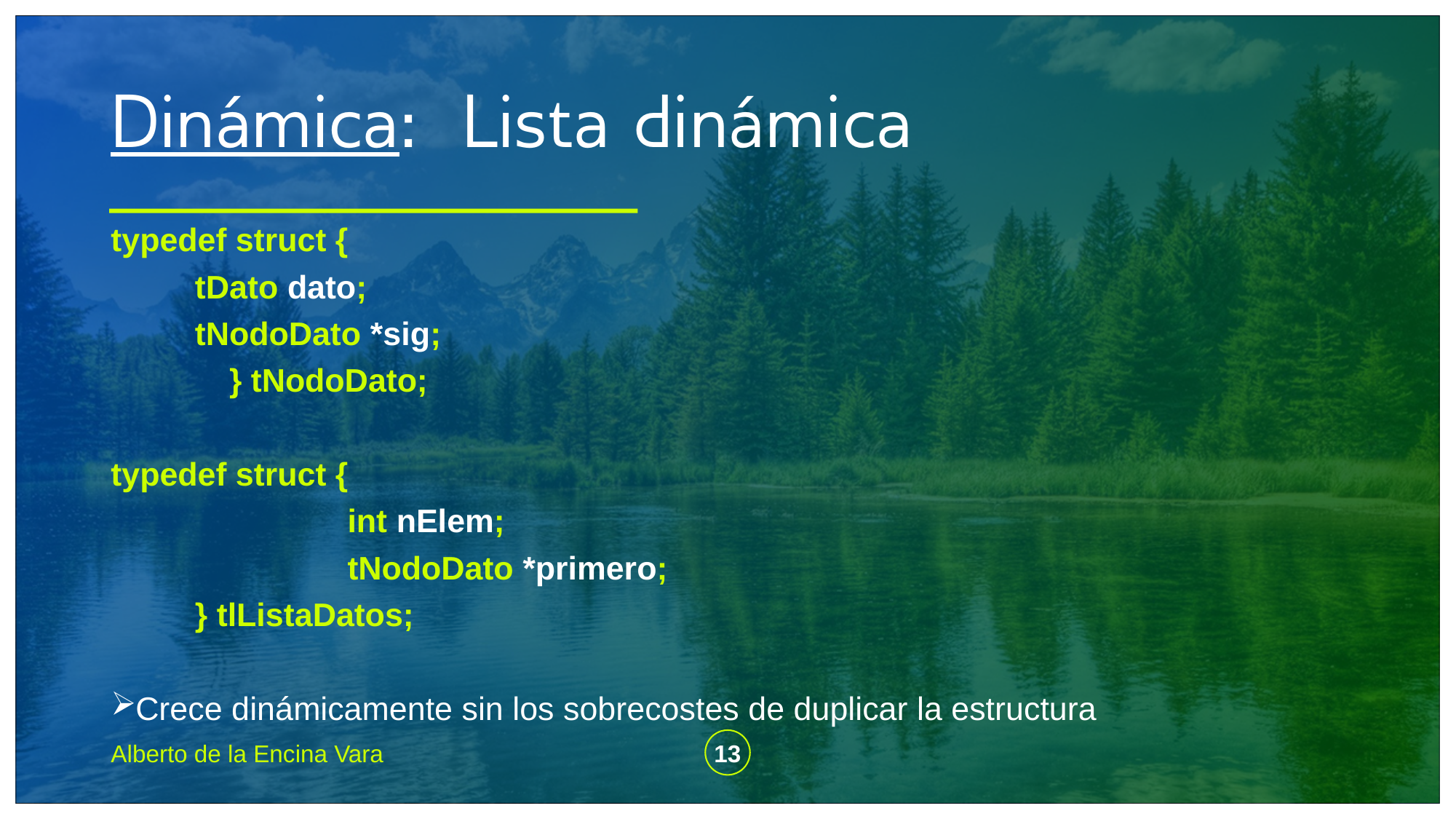

# Dinámica:  Lista dinámica
typedef struct {
		tDato dato;
 		tNodoDato *sig;
             } tNodoDato;

typedef struct {
                          int nElem;
                          tNodoDato *primero;
	} tlListaDatos;

Crece dinámicamente sin los sobrecostes de duplicar la estructura
Alberto de la Encina Vara
13